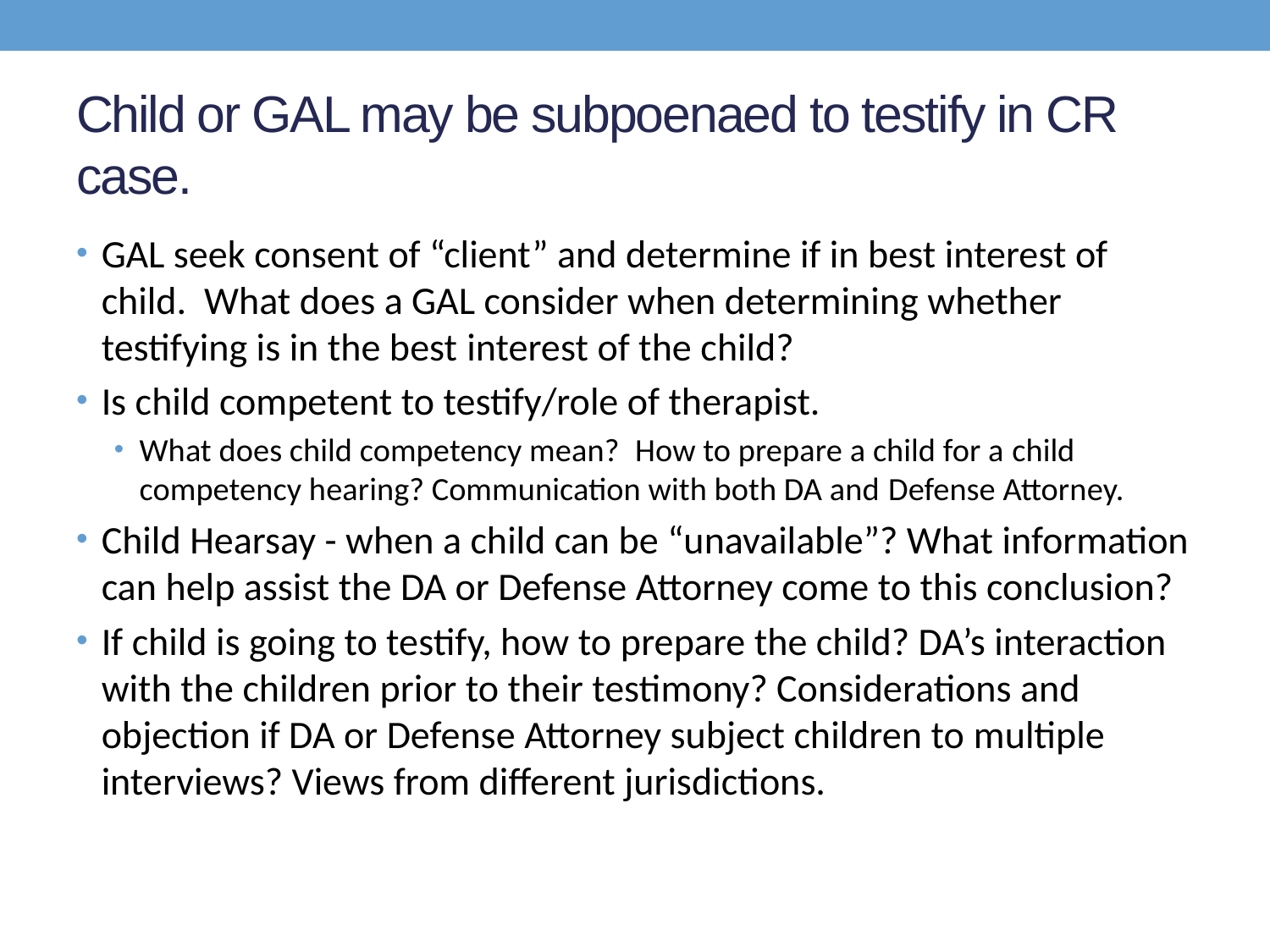

# Child or GAL may be subpoenaed to testify in CR case.
GAL seek consent of “client” and determine if in best interest of child.  What does a GAL consider when determining whether testifying is in the best interest of the child?
Is child competent to testify/role of therapist.
What does child competency mean?  How to prepare a child for a child competency hearing? Communication with both DA and Defense Attorney.
Child Hearsay - when a child can be “unavailable”? What information can help assist the DA or Defense Attorney come to this conclusion?
If child is going to testify, how to prepare the child? DA’s interaction with the children prior to their testimony? Considerations and objection if DA or Defense Attorney subject children to multiple interviews? Views from different jurisdictions.